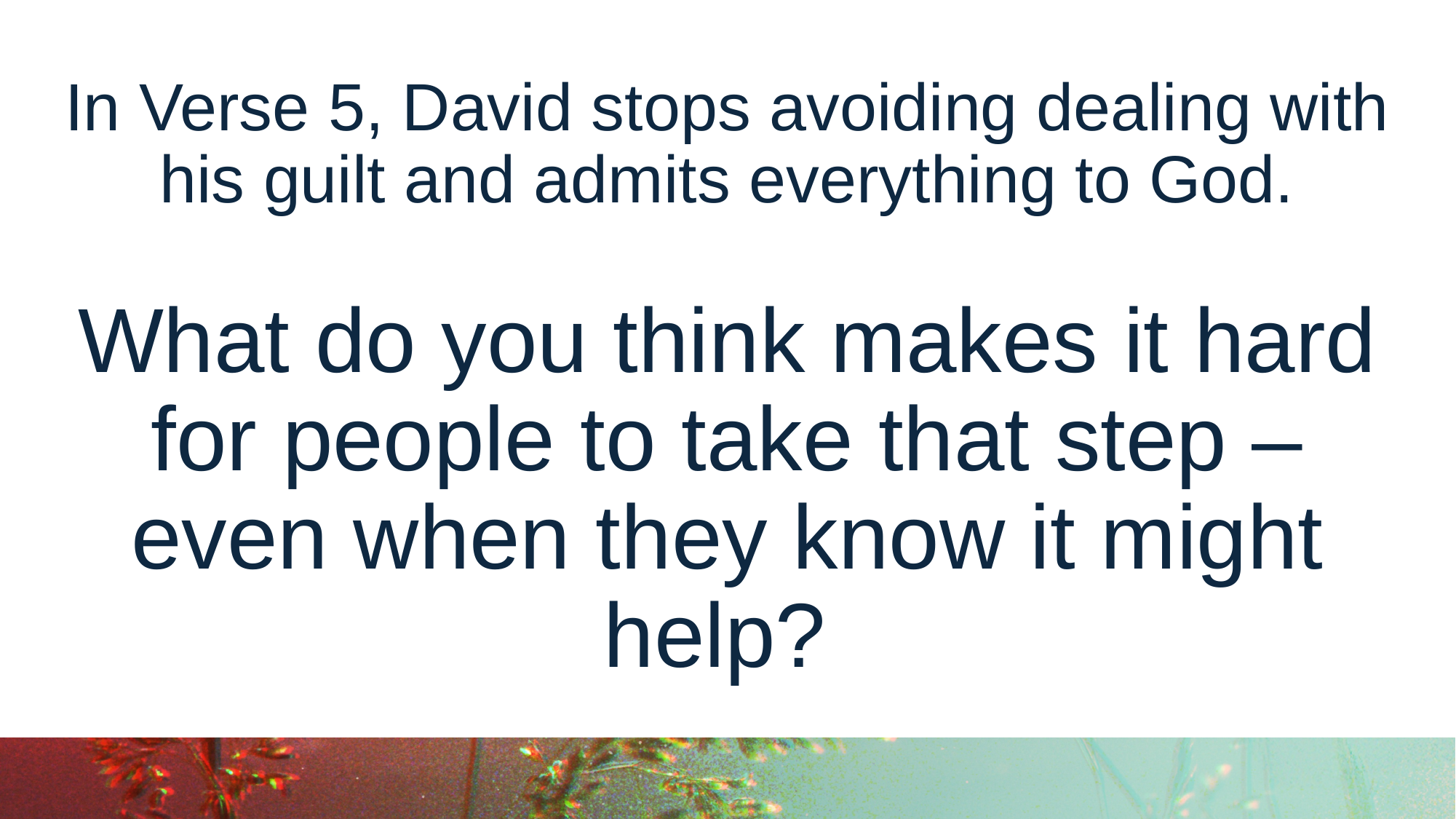

In Verse 5, David stops avoiding dealing with his guilt and admits everything to God.

What do you think makes it hard for people to take that step – even when they know it might help?